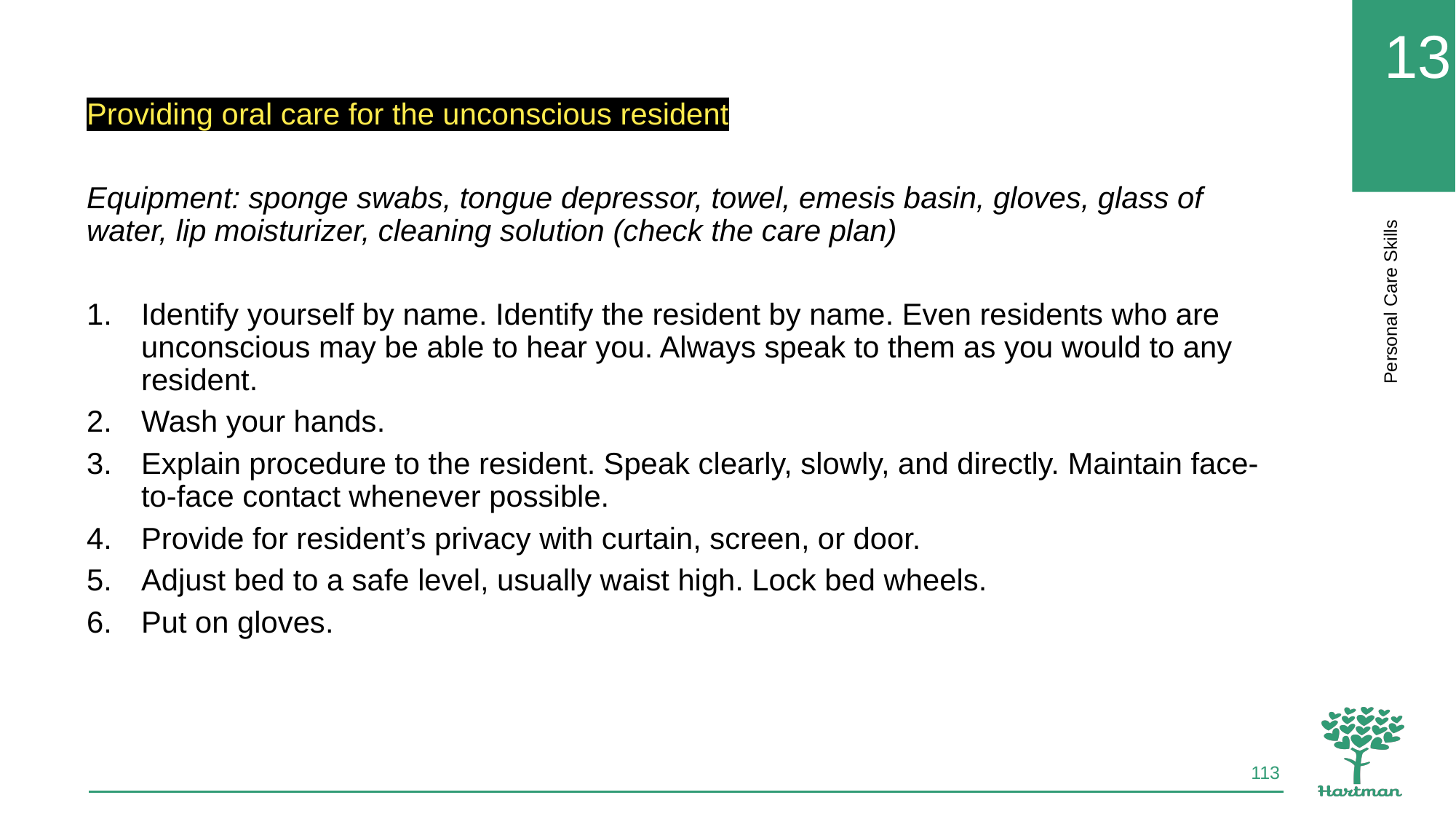

Providing oral care for the unconscious resident

Equipment: sponge swabs, tongue depressor, towel, emesis basin, gloves, glass of water, lip moisturizer, cleaning solution (check the care plan)

Identify yourself by name. Identify the resident by name. Even residents who are unconscious may be able to hear you. Always speak to them as you would to any resident.
Wash your hands.
Explain procedure to the resident. Speak clearly, slowly, and directly. Maintain face-to-face contact whenever possible.
Provide for resident’s privacy with curtain, screen, or door.
Adjust bed to a safe level, usually waist high. Lock bed wheels.
Put on gloves.

113